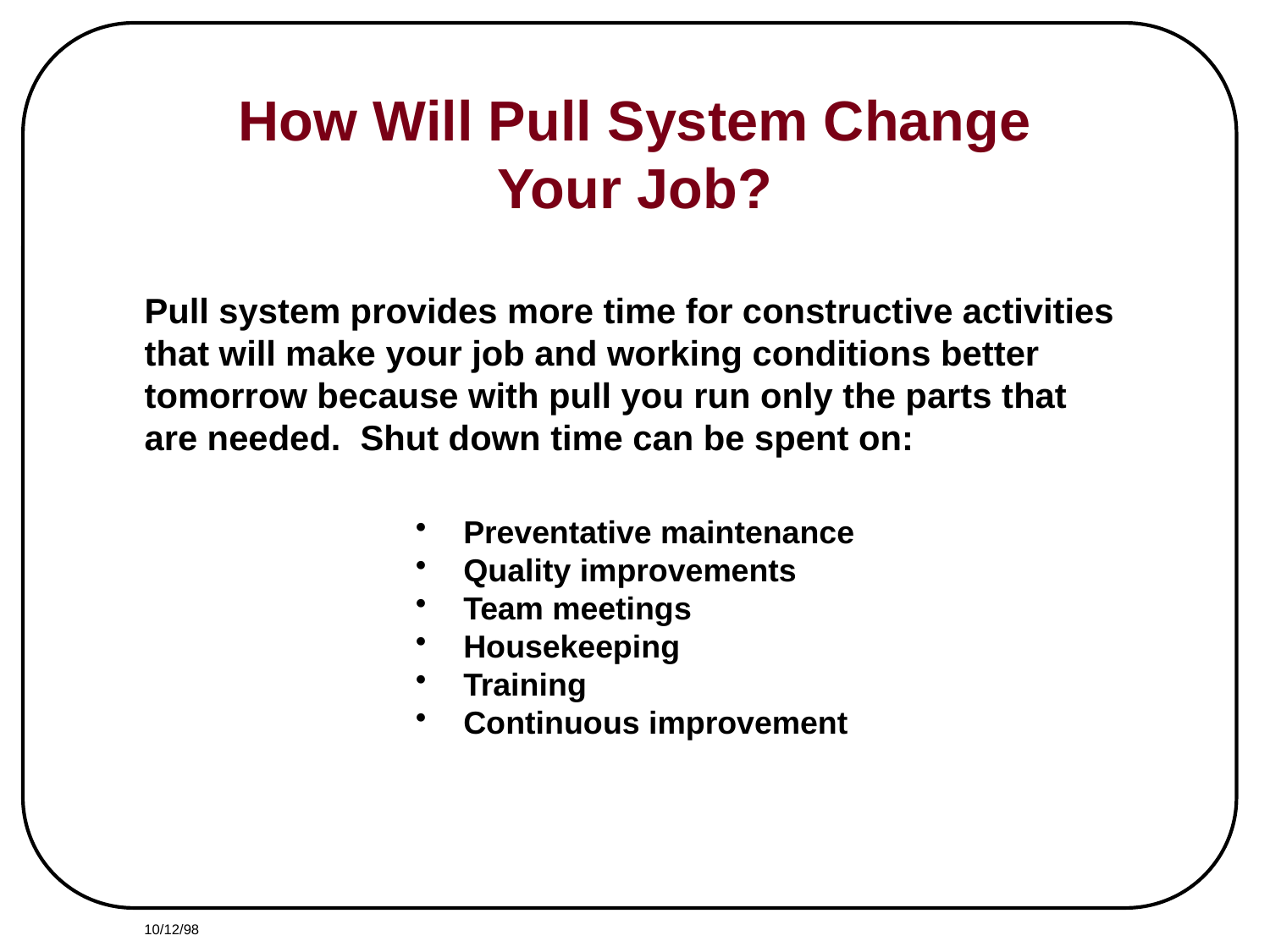

How Will Pull System Change
Your Job?
Pull system provides more time for constructive activities
that will make your job and working conditions better
tomorrow because with pull you run only the parts that
are needed.  Shut down time can be spent on:
  Preventative maintenance
  Quality improvements
  Team meetings
  Housekeeping
  Training
  Continuous improvement
10/12/98